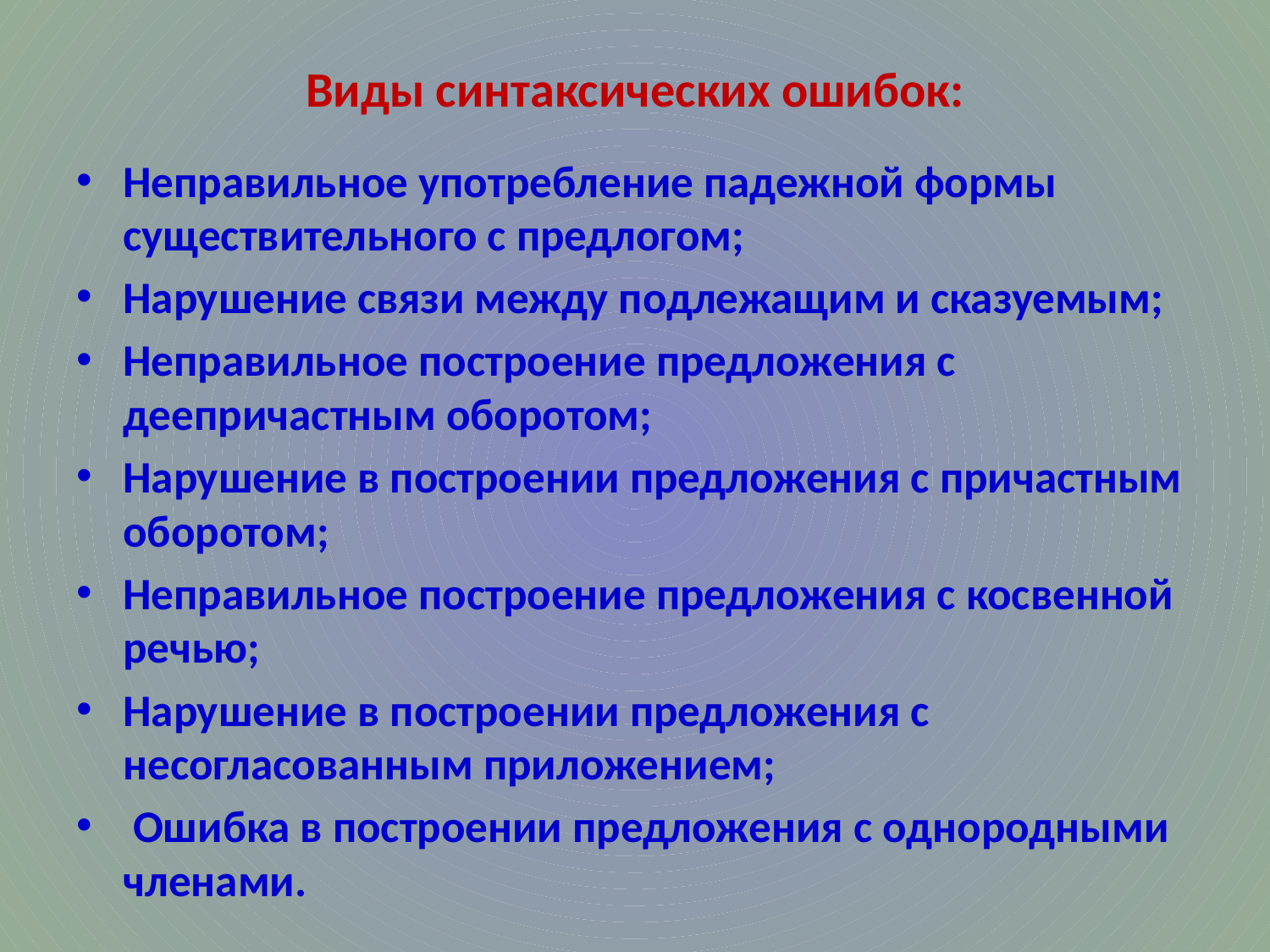

# Виды синтаксических ошибок:
Неправильное употребление падежной формы существительного с предлогом;
Нарушение связи между подлежащим и сказуемым;
Неправильное построение предложения с деепричастным оборотом;
Нарушение в построении предложения с причастным оборотом;
Неправильное построение предложения с косвенной речью;
Нарушение в построении предложения с несогласованным приложением;
 Ошибка в построении предложения с однородными членами.